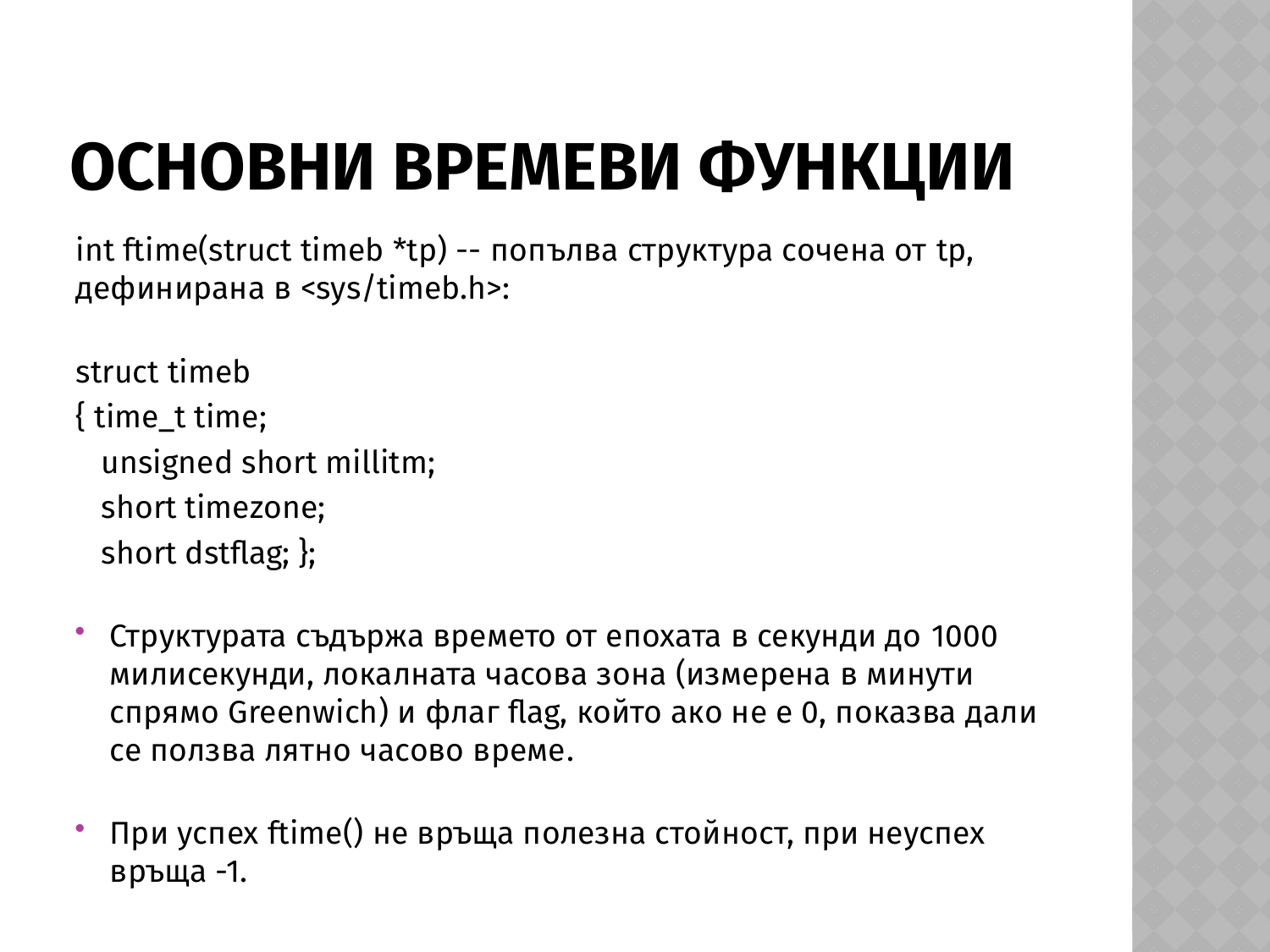

# Основни времеви функции
int ftime(struct timeb *tp) -- попълва структура сочена от tp, дефинирана в <sys/timeb.h>:
struct timeb
{ time_t time;
   unsigned short millitm;
   short timezone;
   short dstflag; };
Структурата съдържа времето от епохата в секунди до 1000 милисекунди, локалната часова зона (измерена в минути спрямо Greenwich) и флаг flag, който ако не е 0, показва дали се ползва лятно часово време.
При успех ftime() не връща полезна стойност, при неуспех връща -1.